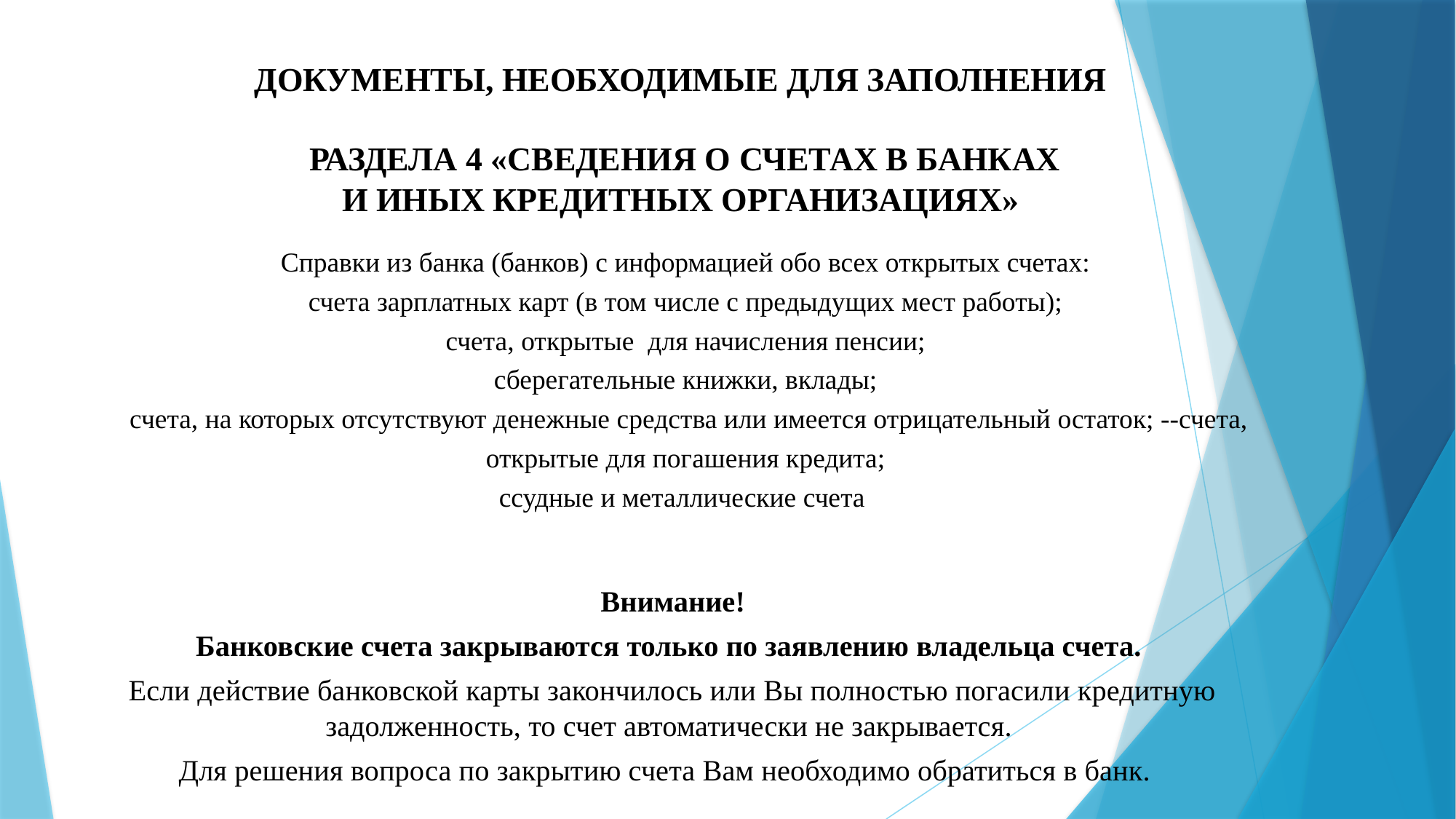

# ДОКУМЕНТЫ, НЕОБХОДИМЫЕ ДЛЯ ЗАПОЛНЕНИЯ РАЗДЕЛА 4 «СВЕДЕНИЯ О СЧЕТАХ В БАНКАХ И ИНЫХ КРЕДИТНЫХ ОРГАНИЗАЦИЯХ»

Справки из банка (банков) с информацией обо всех открытых счетах:
счета зарплатных карт (в том числе с предыдущих мест работы);
счета, открытые  для начисления пенсии;
сберегательные книжки, вклады;
счета, на которых отсутствуют денежные средства или имеется отрицательный остаток; --счета, открытые для погашения кредита;
ссудные и металлические счета

Внимание!
Банковские счета закрываются только по заявлению владельца счета.
Если действие банковской карты закончилось или Вы полностью погасили кредитную задолженность, то счет автоматически не закрывается.
Для решения вопроса по закрытию счета Вам необходимо обратиться в банк.